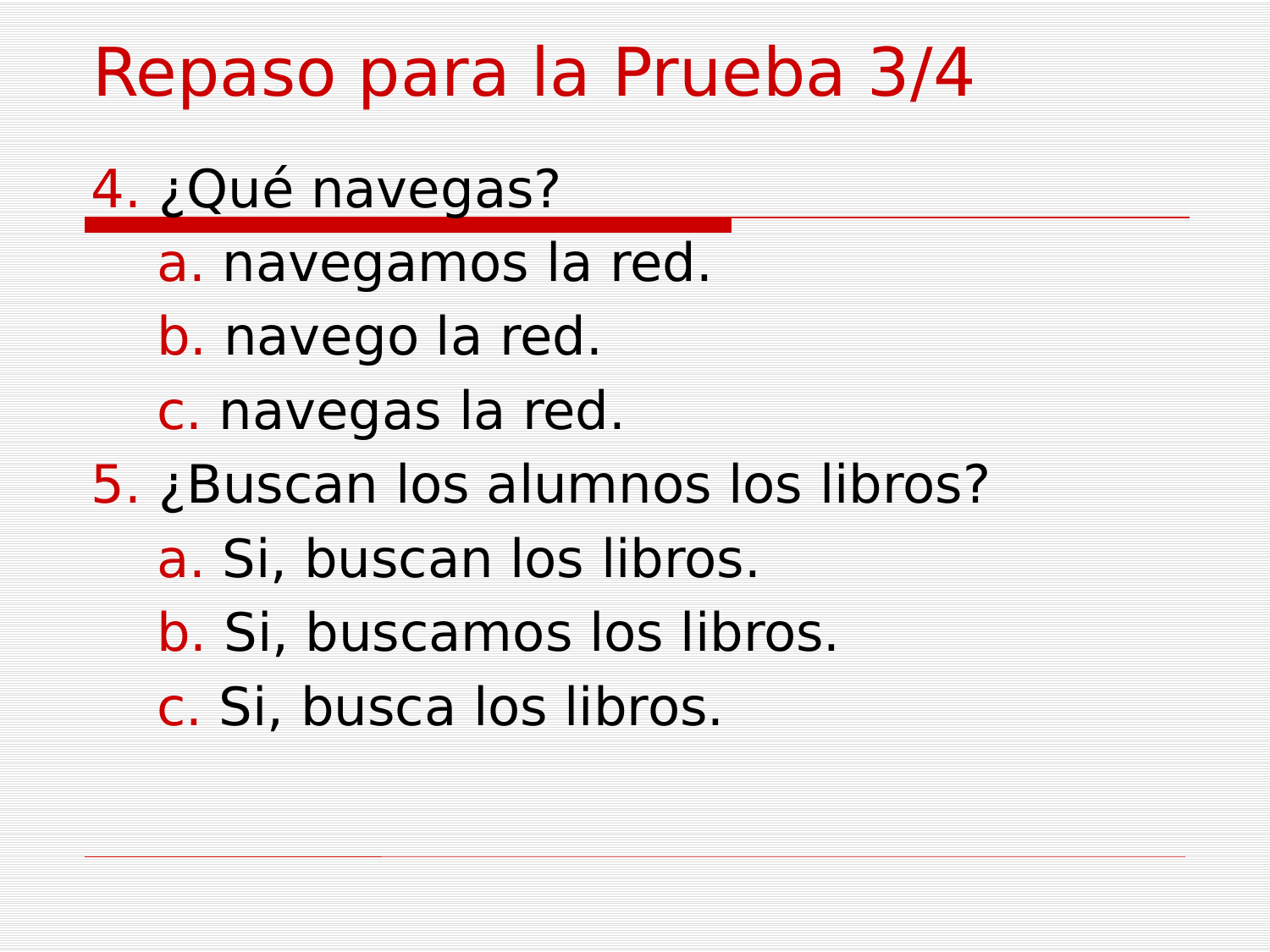

# Repaso para la Prueba 3/4
4. ¿Qué navegas?
	a. navegamos la red.
	b. navego la red.
	c. navegas la red.
5. ¿Buscan los alumnos los libros?
	a. Si, buscan los libros.
	b. Si, buscamos los libros.
	c. Si, busca los libros.